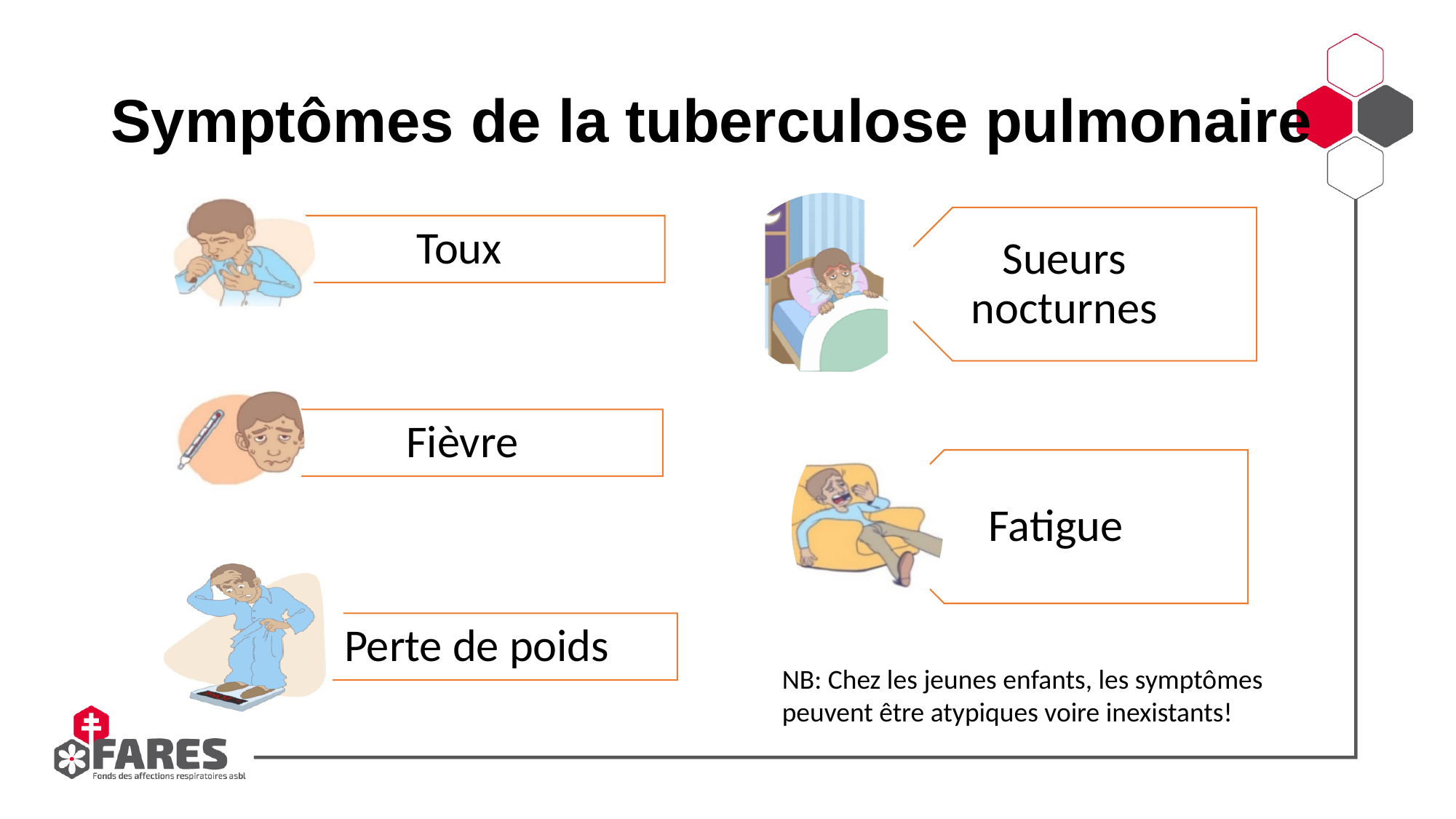

# Symptômes de la tuberculose pulmonaire
Toux
Fièvre
Perte de poids
Sueurs nocturnes
Fatigue
NB: Chez les jeunes enfants, les symptômes peuvent être atypiques voire inexistants!